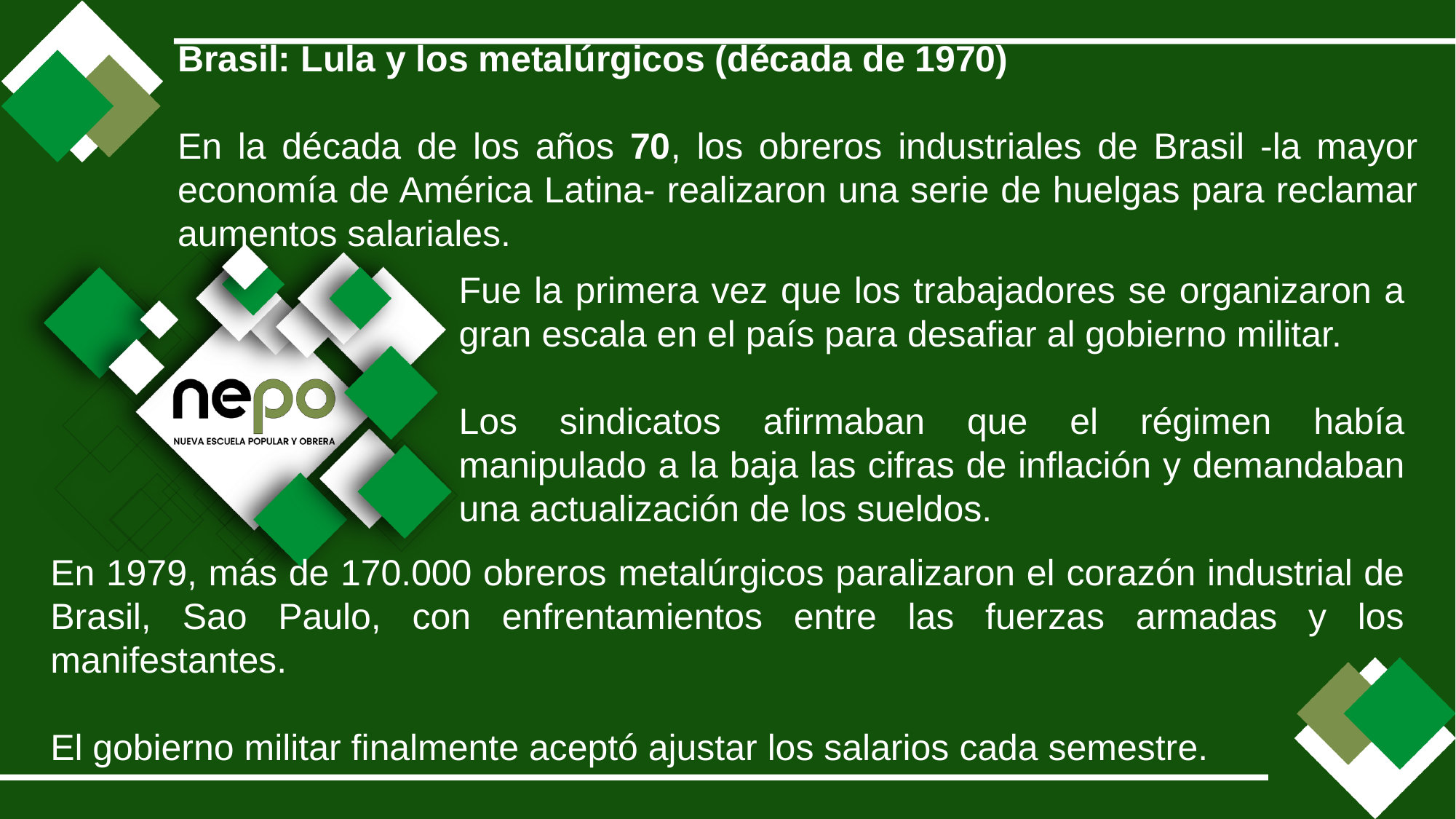

Brasil: Lula y los metalúrgicos (década de 1970)

En la década de los años 70, los obreros industriales de Brasil -la mayor economía de América Latina- realizaron una serie de huelgas para reclamar aumentos salariales.
Fue la primera vez que los trabajadores se organizaron a gran escala en el país para desafiar al gobierno militar.

Los sindicatos afirmaban que el régimen había manipulado a la baja las cifras de inflación y demandaban una actualización de los sueldos.
En 1979, más de 170.000 obreros metalúrgicos paralizaron el corazón industrial de Brasil, Sao Paulo, con enfrentamientos entre las fuerzas armadas y los manifestantes.

El gobierno militar finalmente aceptó ajustar los salarios cada semestre.